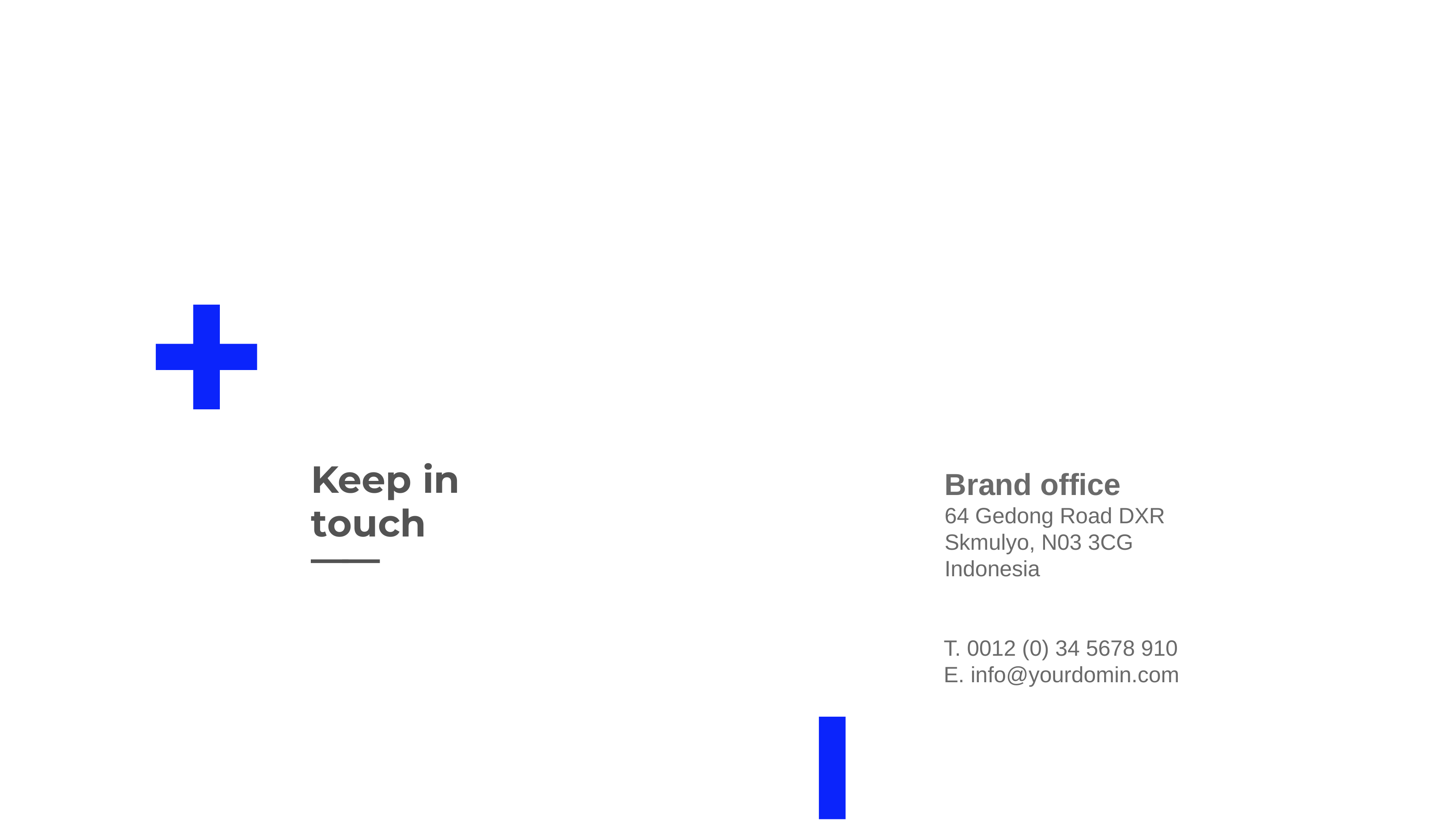

Keep in touch
——
Brand office
64 Gedong Road DXR Skmulyo, N03 3CG Indonesia

T. 0012 (0) 34 5678 910
E. info@yourdomin.com